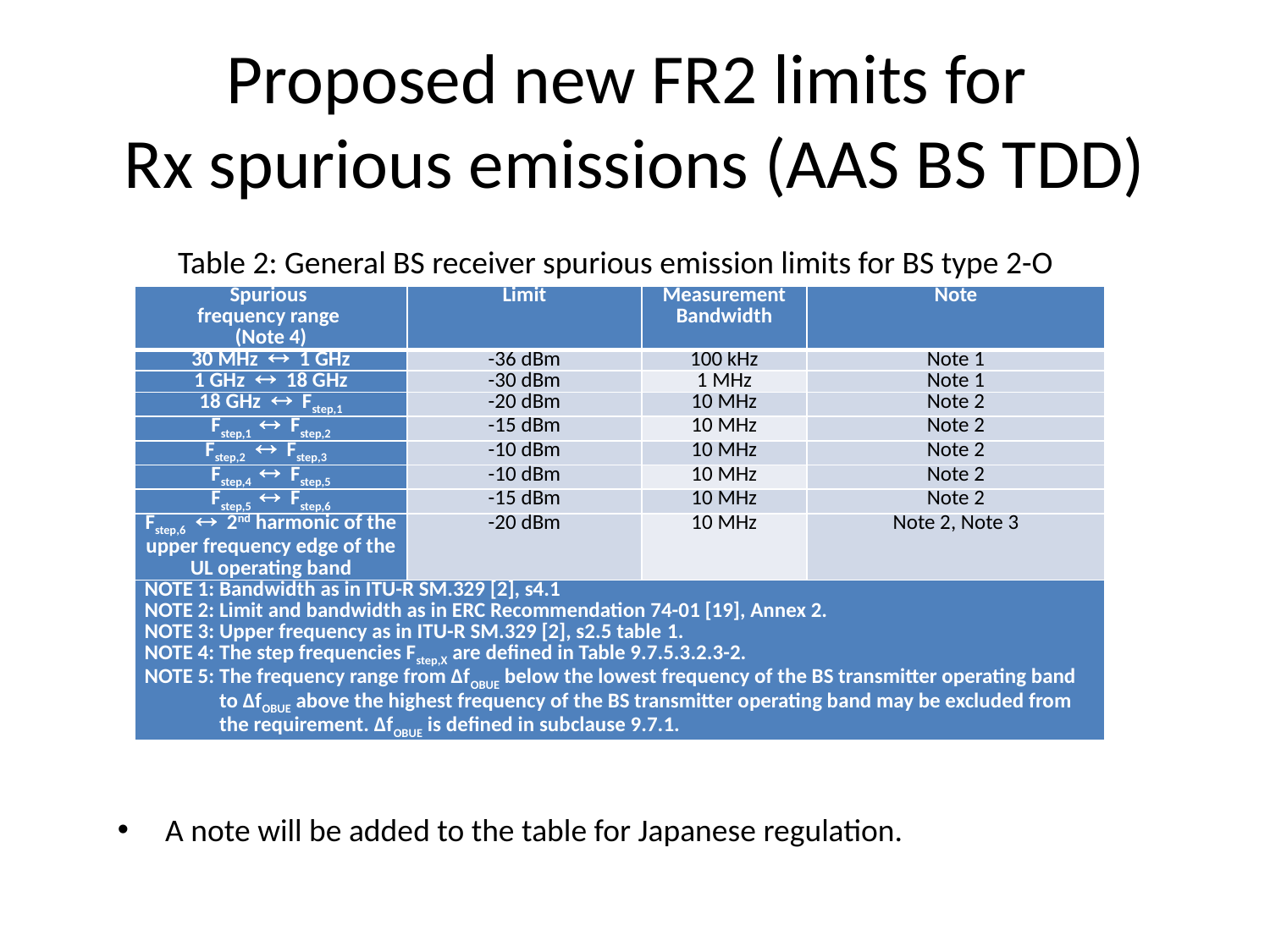

# Proposed new FR2 limits for Rx spurious emissions (AAS BS TDD)
Table 2: General BS receiver spurious emission limits for BS type 2-O
| Spurious frequency range (Note 4) | Limit | Measurement Bandwidth | Note |
| --- | --- | --- | --- |
| 30 MHz ↔ 1 GHz | -36 dBm | 100 kHz | Note 1 |
| 1 GHz ↔ 18 GHz | -30 dBm | 1 MHz | Note 1 |
| 18 GHz ↔ Fstep,1 | -20 dBm | 10 MHz | Note 2 |
| Fstep,1 ↔ Fstep,2 | -15 dBm | 10 MHz | Note 2 |
| Fstep,2 ↔ Fstep,3 | -10 dBm | 10 MHz | Note 2 |
| Fstep,4 ↔ Fstep,5 | -10 dBm | 10 MHz | Note 2 |
| Fstep,5 ↔ Fstep,6 | -15 dBm | 10 MHz | Note 2 |
| Fstep,6 ↔ 2nd harmonic of the upper frequency edge of the UL operating band | -20 dBm | 10 MHz | Note 2, Note 3 |
| NOTE 1: Bandwidth as in ITU-R SM.329 [2], s4.1 NOTE 2: Limit and bandwidth as in ERC Recommendation 74-01 [19], Annex 2. NOTE 3: Upper frequency as in ITU-R SM.329 [2], s2.5 table 1. NOTE 4: The step frequencies Fstep,X are defined in Table 9.7.5.3.2.3-2. NOTE 5: The frequency range from ΔfOBUE below the lowest frequency of the BS transmitter operating band to ΔfOBUE above the highest frequency of the BS transmitter operating band may be excluded from the requirement. ΔfOBUE is defined in subclause 9.7.1. |  |  |  |
A note will be added to the table for Japanese regulation.